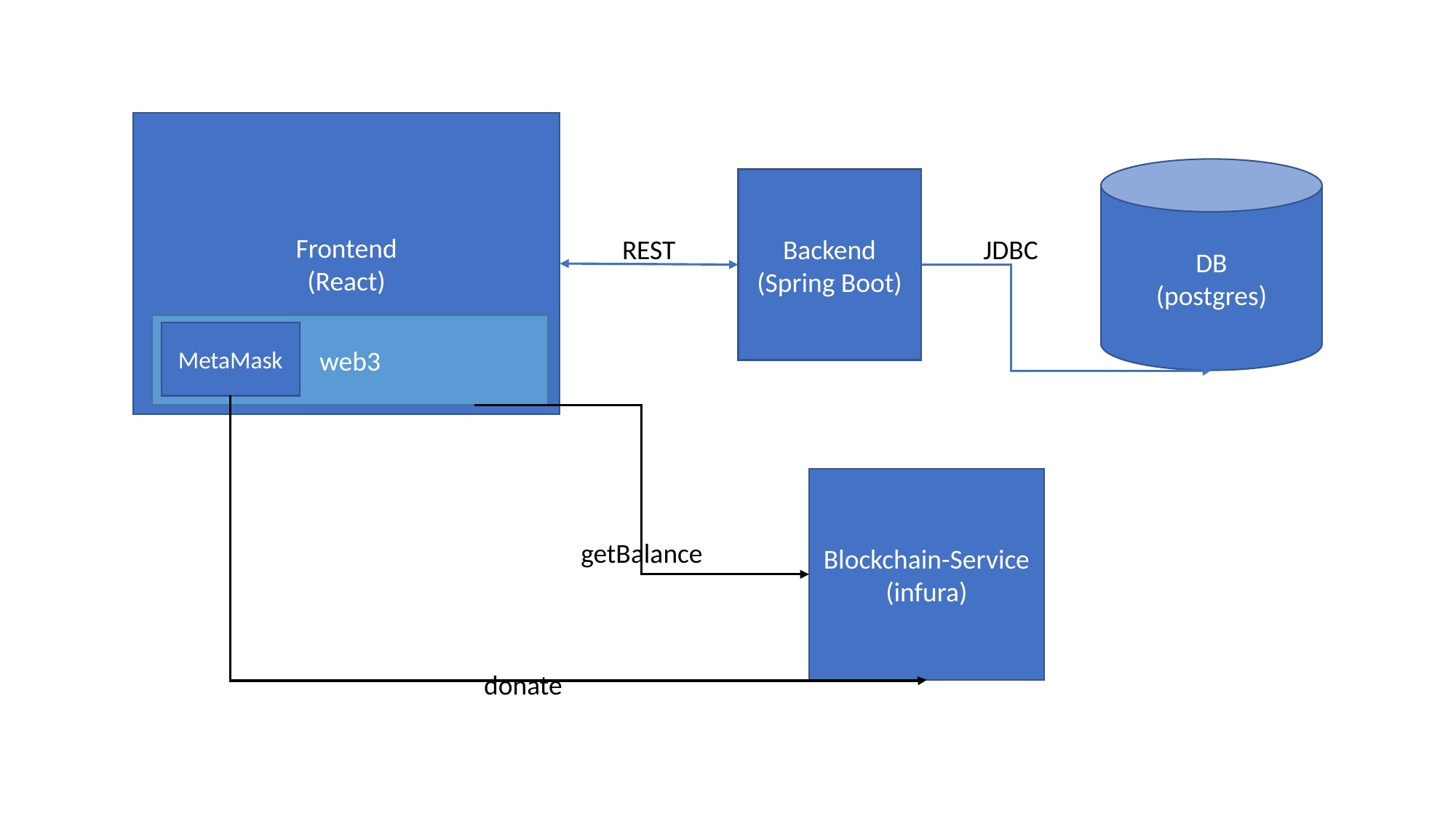

Frontend
(React)
DB
(postgres)
Backend
(Spring Boot)
REST
JDBC
web3
MetaMask
Blockchain-Service
(infura)
getBalance
donate